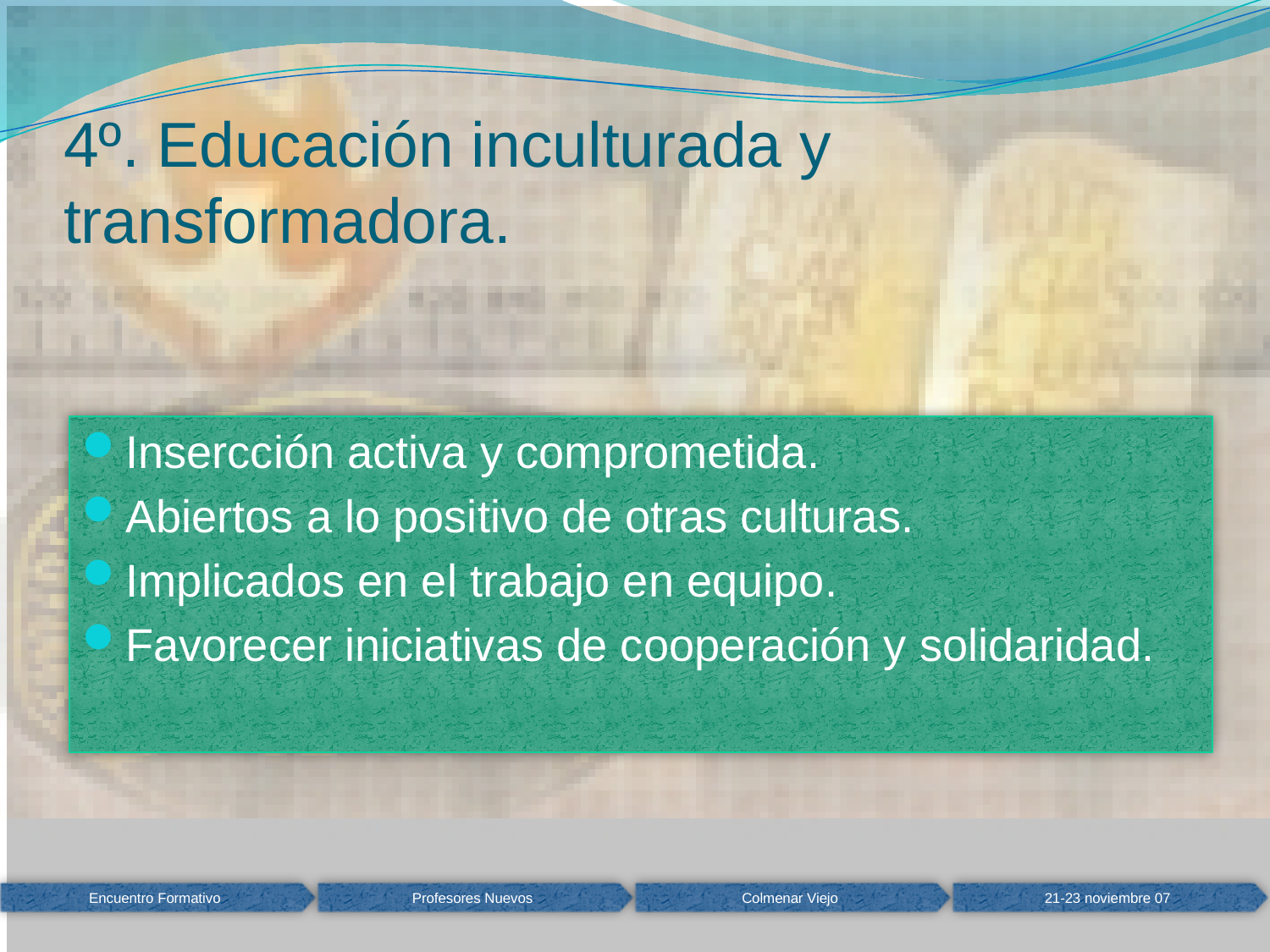

# 4º. Educación inculturada y transformadora.
Insercción activa y comprometida.
Abiertos a lo positivo de otras culturas.
Implicados en el trabajo en equipo.
Favorecer iniciativas de cooperación y solidaridad.
21-23 noviembre 07
Encuentro Formativo
Profesores Nuevos
Colmenar Viejo